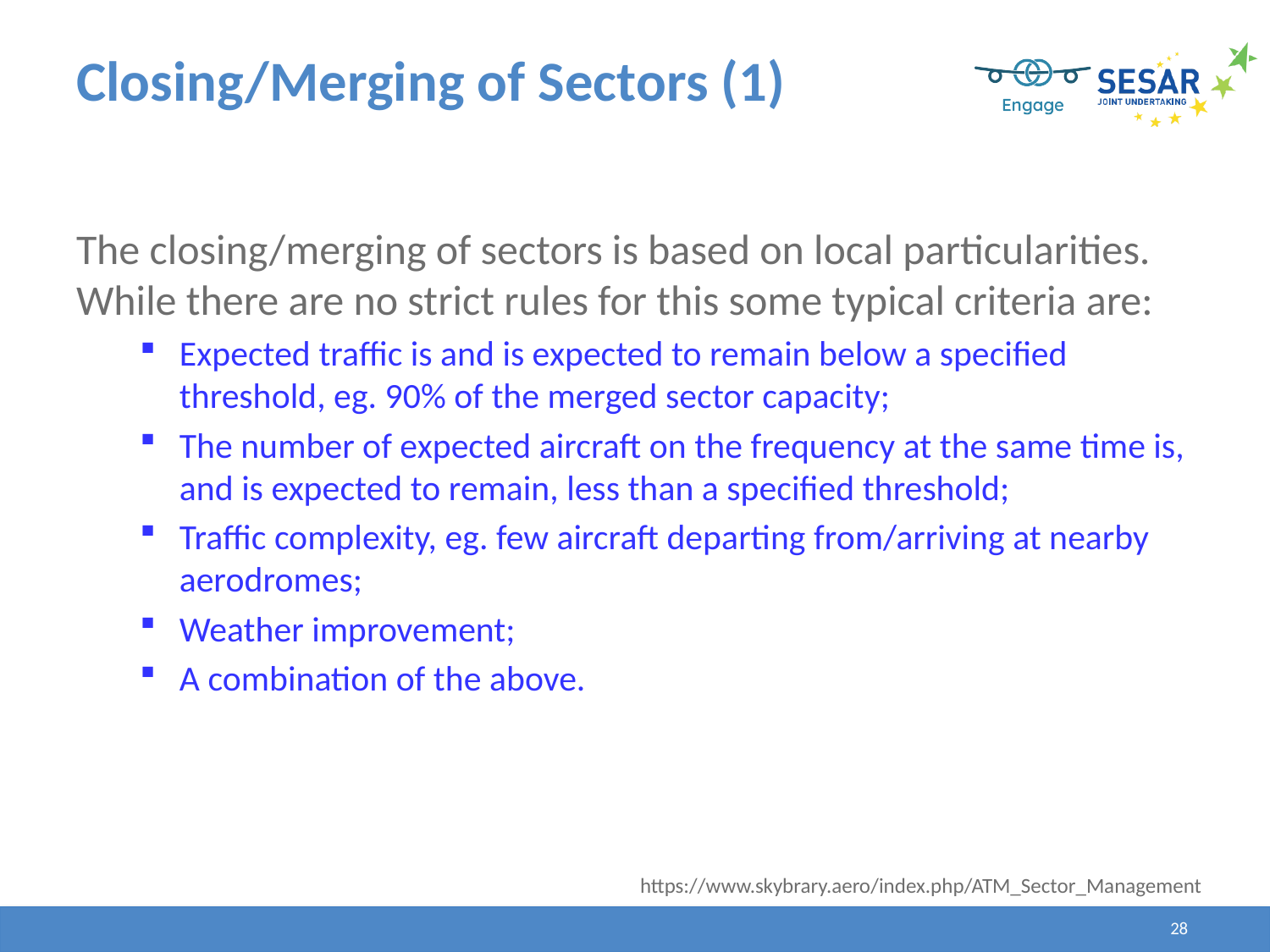

# Closing/Merging of Sectors (1)
The closing/merging of sectors is based on local particularities. While there are no strict rules for this some typical criteria are:
Expected traffic is and is expected to remain below a specified threshold, eg. 90% of the merged sector capacity;
The number of expected aircraft on the frequency at the same time is, and is expected to remain, less than a specified threshold;
Traffic complexity, eg. few aircraft departing from/arriving at nearby aerodromes;
Weather improvement;
A combination of the above.
https://www.skybrary.aero/index.php/ATM_Sector_Management
28